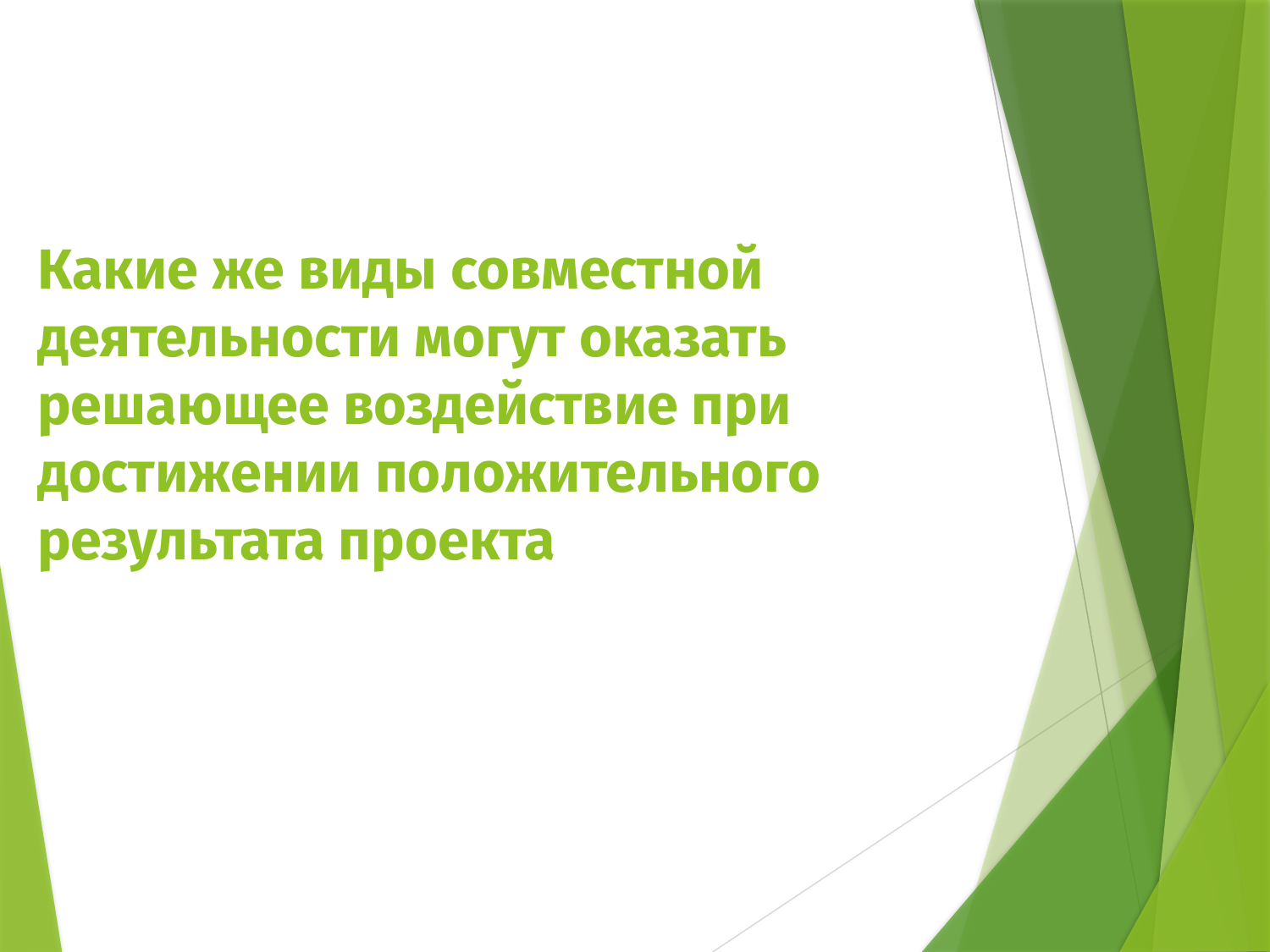

# Какие же виды совместной деятельности могут оказать решающее воздействие при достижении положительного результата проекта